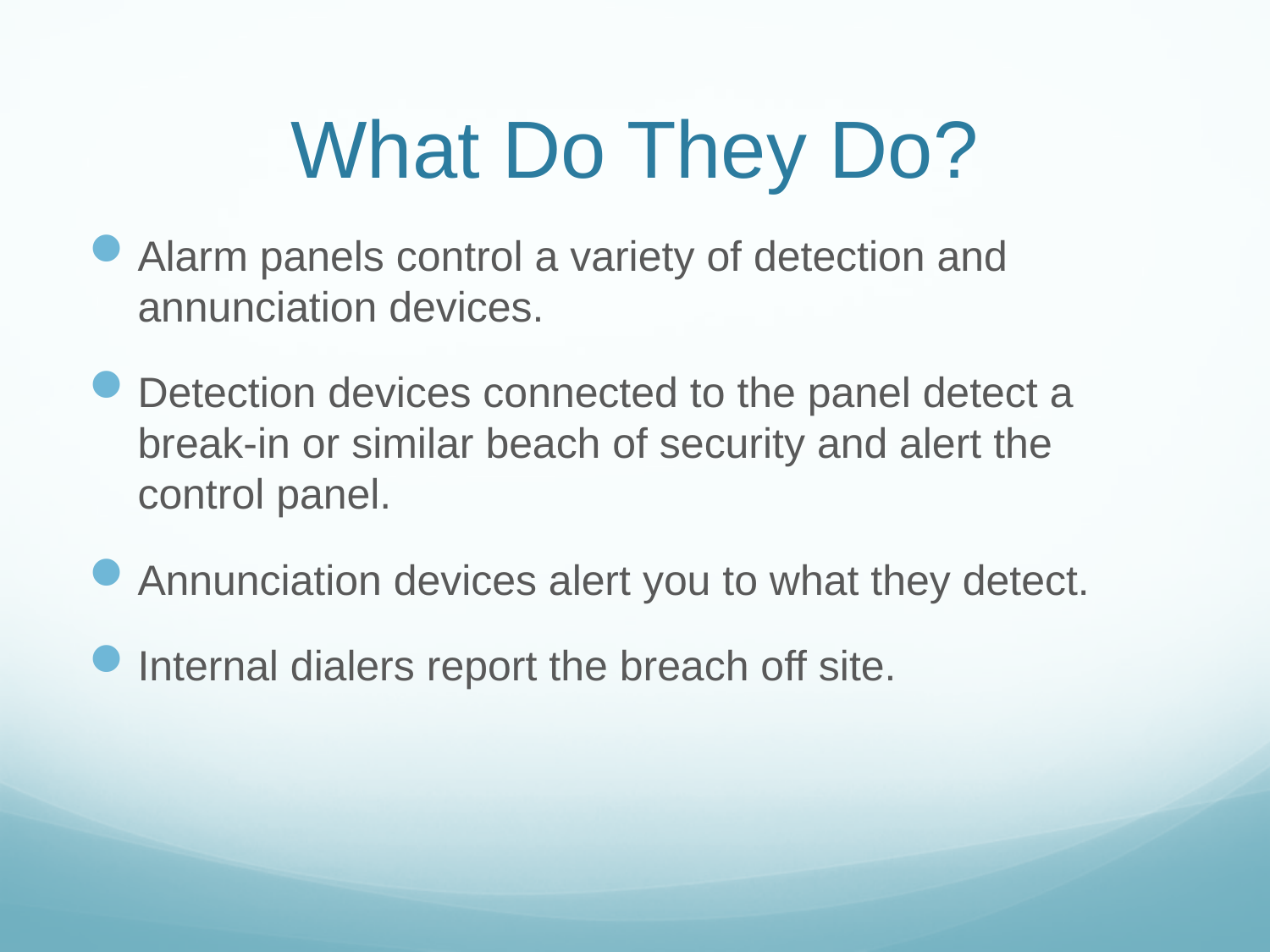

# What Do They Do?
Alarm panels control a variety of detection and annunciation devices.
Detection devices connected to the panel detect a break-in or similar beach of security and alert the control panel.
Annunciation devices alert you to what they detect.
Internal dialers report the breach off site.